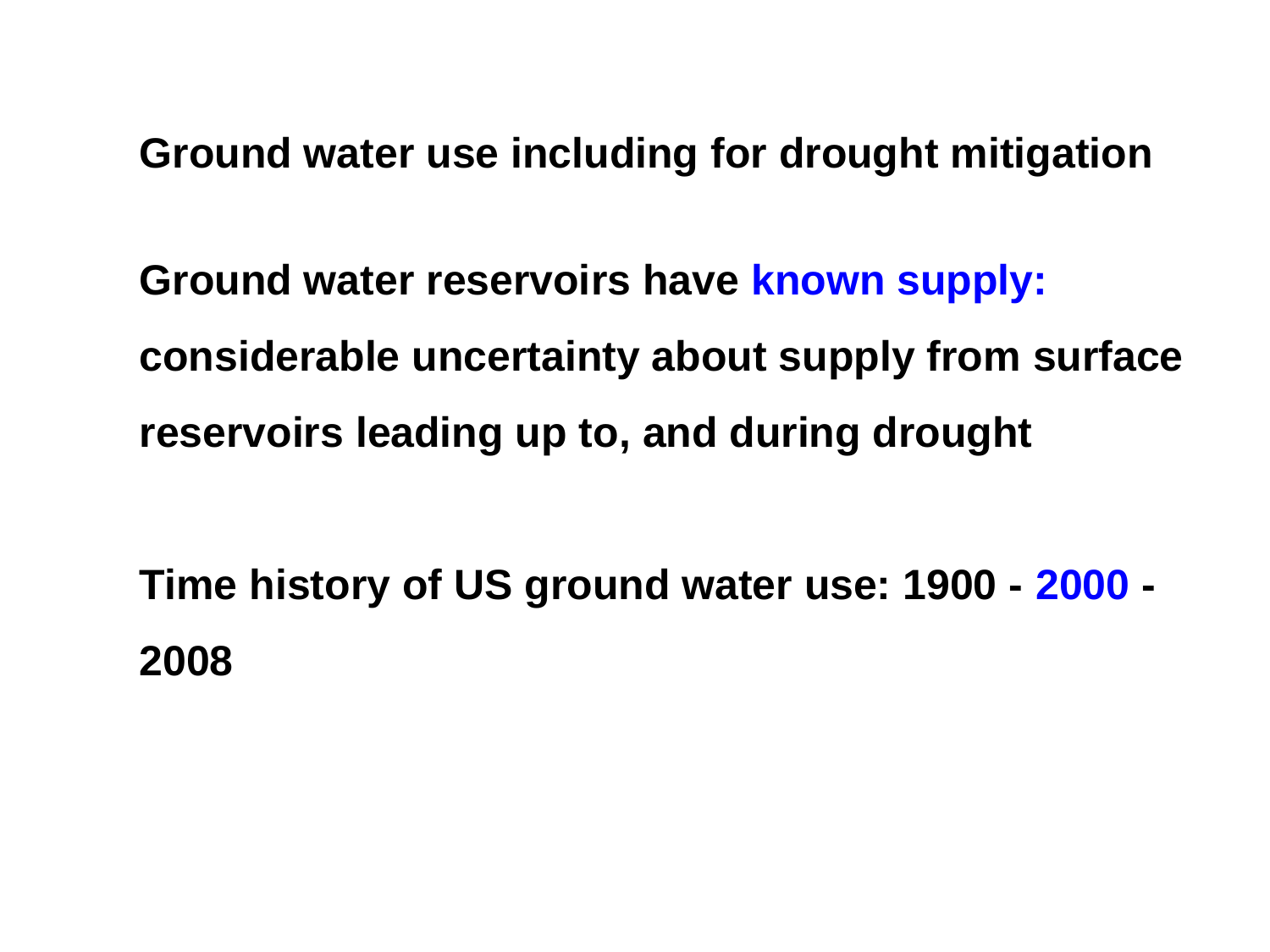

Ground water use including for drought mitigation

Ground water reservoirs have known supply:
considerable uncertainty about supply from surface reservoirs leading up to, and during drought

Time history of US ground water use: 1900 - 2000 -2008